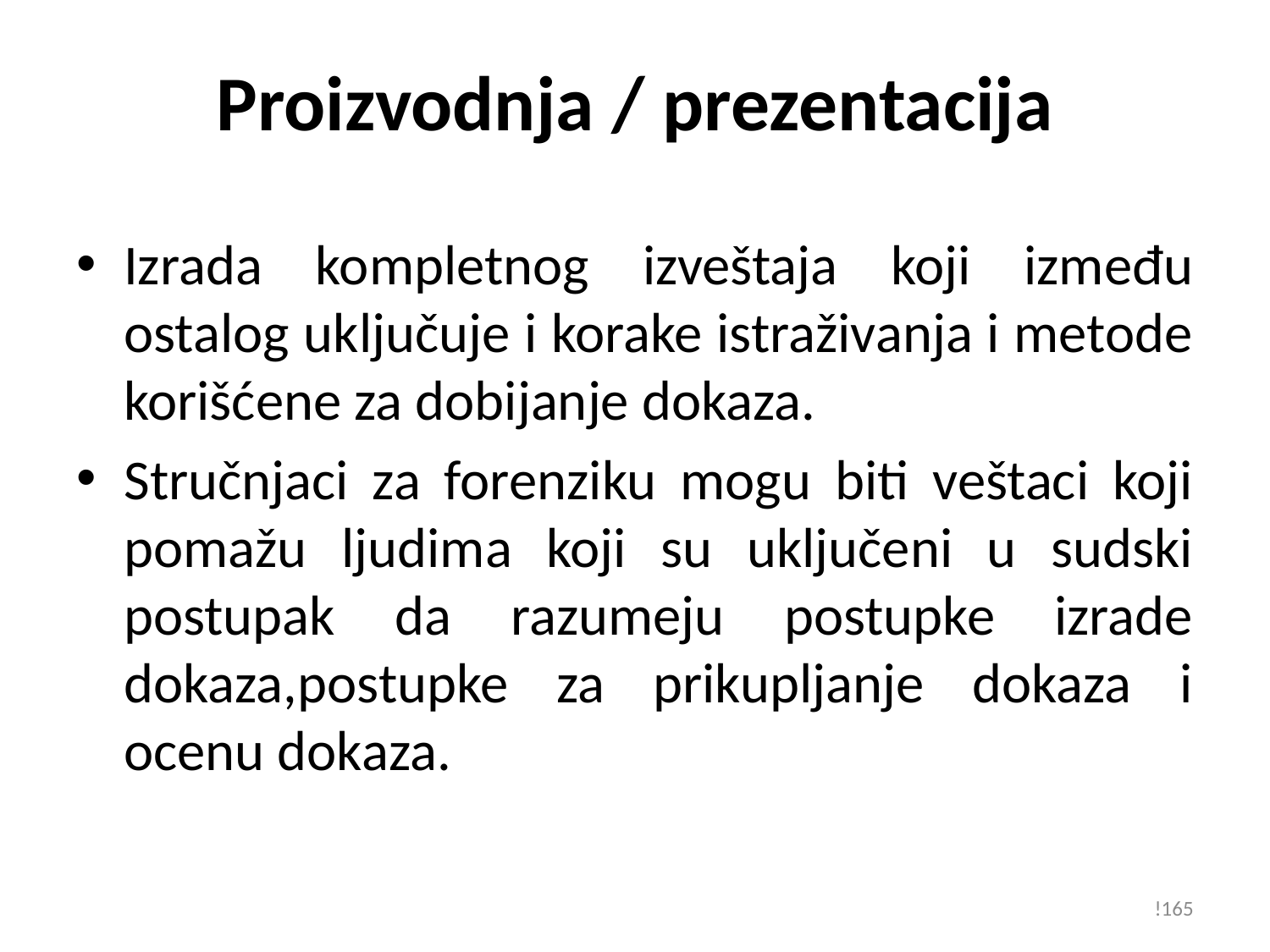

# Proizvodnja / prezentacija
Izrada kompletnog izveštaja koji između ostalog uključuje i korake istraživanja i metode korišćene za dobijanje dokaza.
Stručnjaci za forenziku mogu biti veštaci koji pomažu ljudima koji su uključeni u sudski postupak da razumeju postupke izrade dokaza,postupke za prikupljanje dokaza i ocenu dokaza.

!165